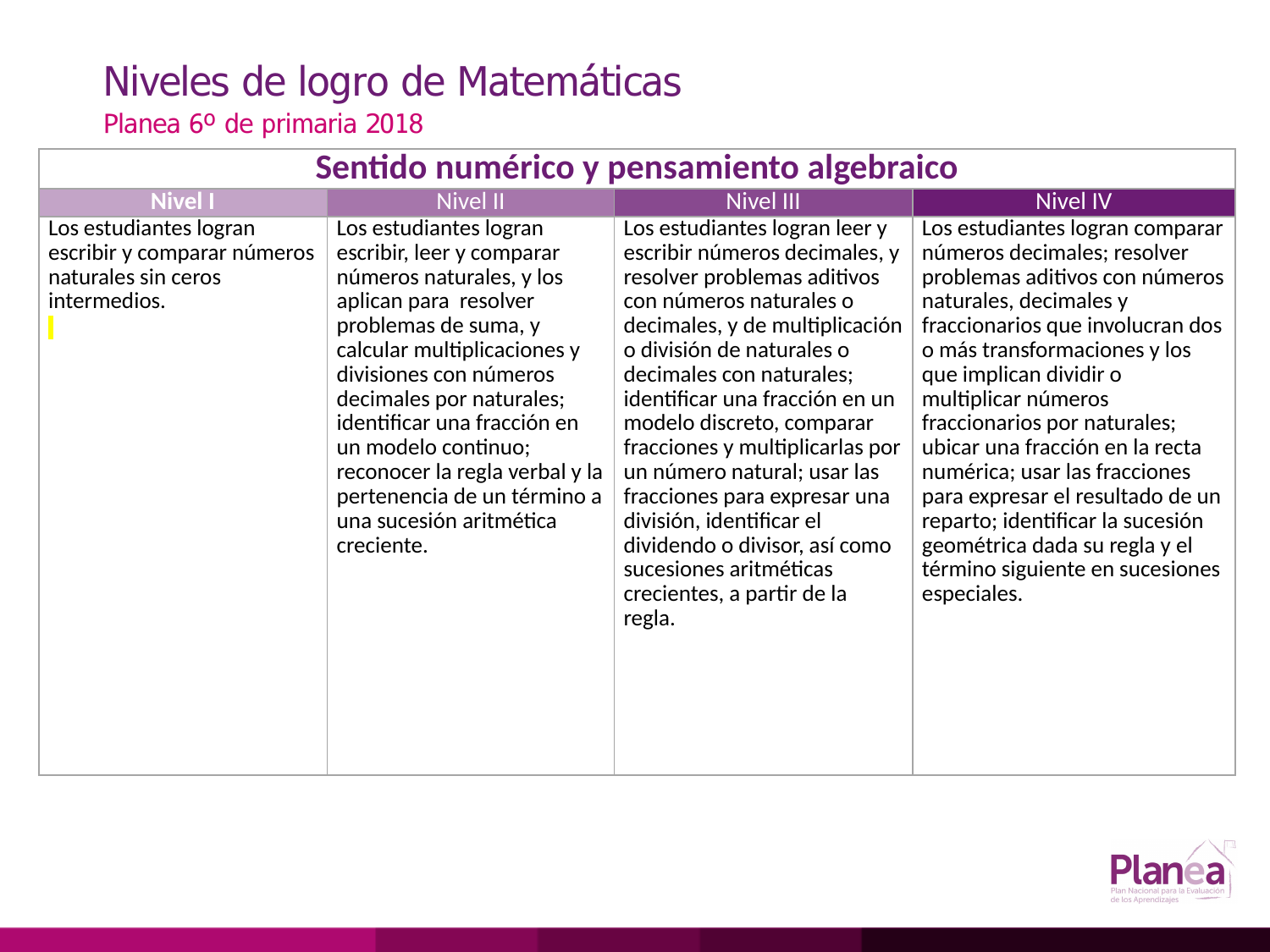

# Niveles de logro de Matemáticas
Planea 6º de primaria 2018
| Sentido numérico y pensamiento algebraico |  |  |  |
| --- | --- | --- | --- |
| Nivel I | Nivel II | Nivel III | Nivel IV |
| Los estudiantes logran escribir y comparar números naturales sin ceros intermedios. | Los estudiantes logran escribir, leer y comparar números naturales, y los aplican para resolver problemas de suma, y calcular multiplicaciones y divisiones con números decimales por naturales; identificar una fracción en un modelo continuo; reconocer la regla verbal y la pertenencia de un término a una sucesión aritmética creciente. | Los estudiantes logran leer y escribir números decimales, y resolver problemas aditivos con números naturales o decimales, y de multiplicación o división de naturales o decimales con naturales; identificar una fracción en un modelo discreto, comparar fracciones y multiplicarlas por un número natural; usar las fracciones para expresar una división, identificar el dividendo o divisor, así como sucesiones aritméticas crecientes, a partir de la regla. | Los estudiantes logran comparar números decimales; resolver problemas aditivos con números naturales, decimales y fraccionarios que involucran dos o más transformaciones y los que implican dividir o multiplicar números fraccionarios por naturales; ubicar una fracción en la recta numérica; usar las fracciones para expresar el resultado de un reparto; identificar la sucesión geométrica dada su regla y el término siguiente en sucesiones especiales. |